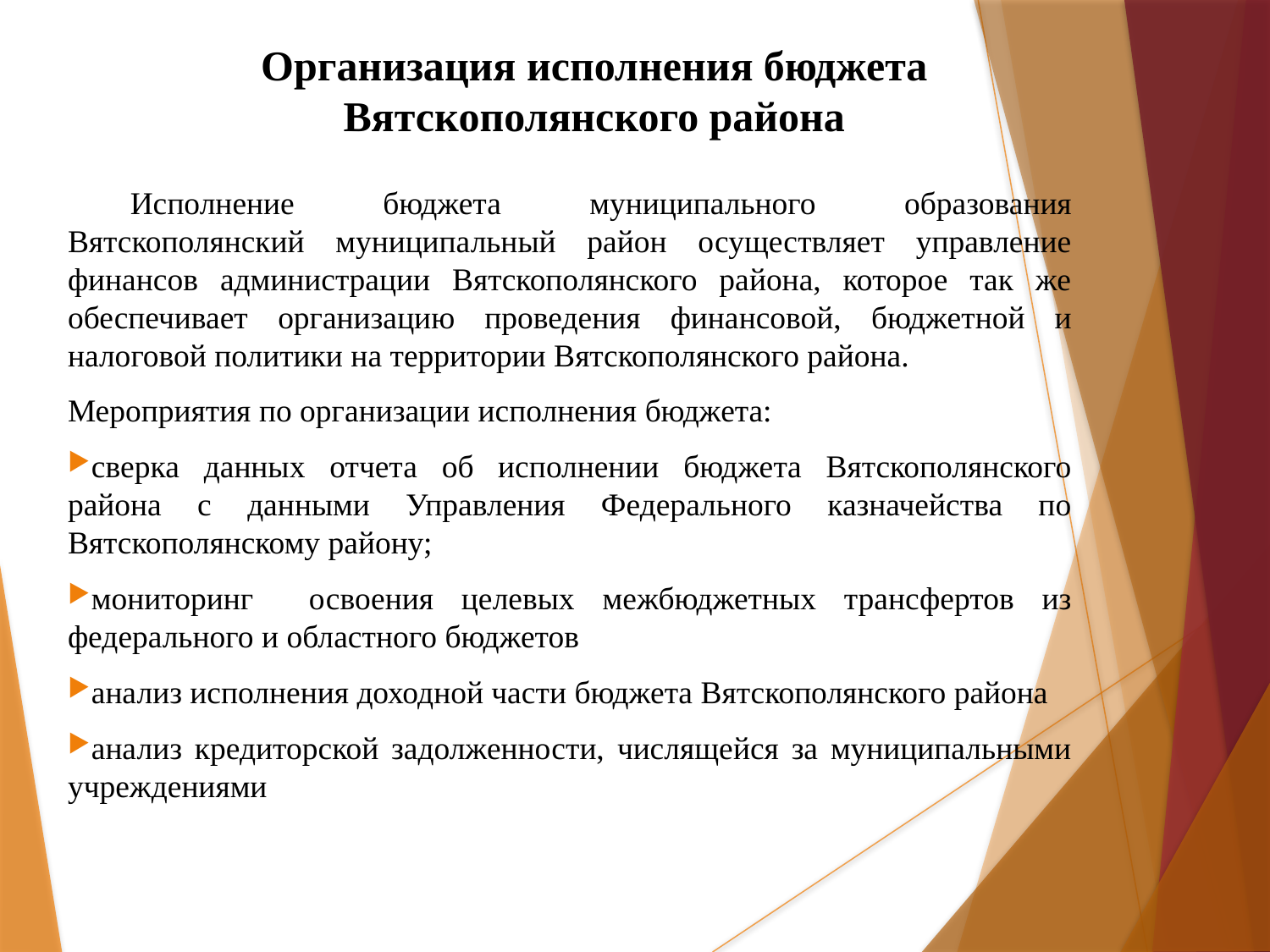

# Организация исполнения бюджета Вятскополянского района
Исполнение бюджета муниципального образования Вятскополянский муниципальный район осуществляет управление финансов администрации Вятскополянского района, которое так же обеспечивает организацию проведения финансовой, бюджетной и налоговой политики на территории Вятскополянского района.
Мероприятия по организации исполнения бюджета:
сверка данных отчета об исполнении бюджета Вятскополянского района с данными Управления Федерального казначейства по Вятскополянскому району;
мониторинг  освоения целевых межбюджетных трансфертов из федерального и областного бюджетов
анализ исполнения доходной части бюджета Вятскополянского района
анализ кредиторской задолженности, числящейся за муниципальными учреждениями